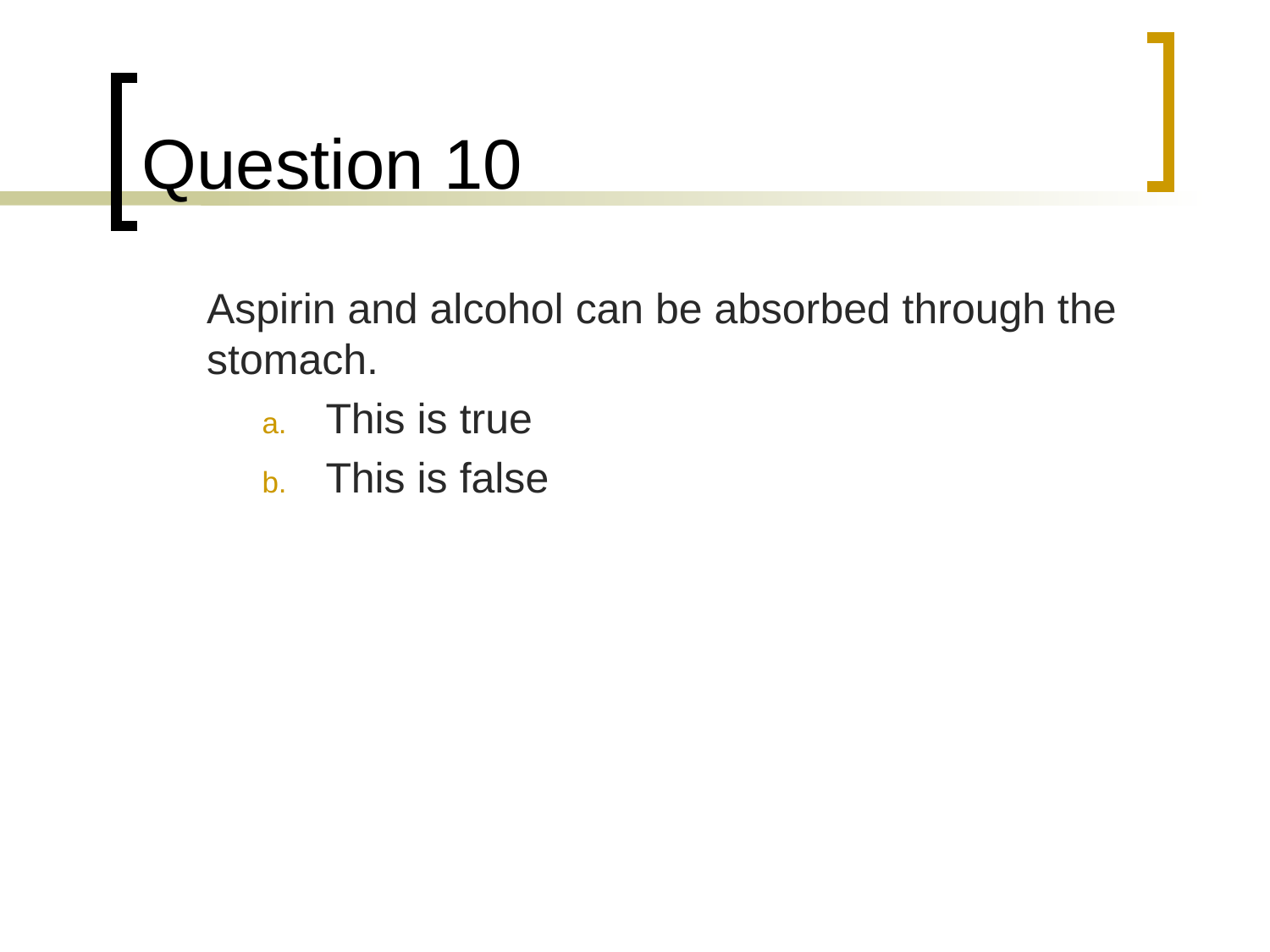

# Question 10
	Aspirin and alcohol can be absorbed through the stomach.
This is true
This is false